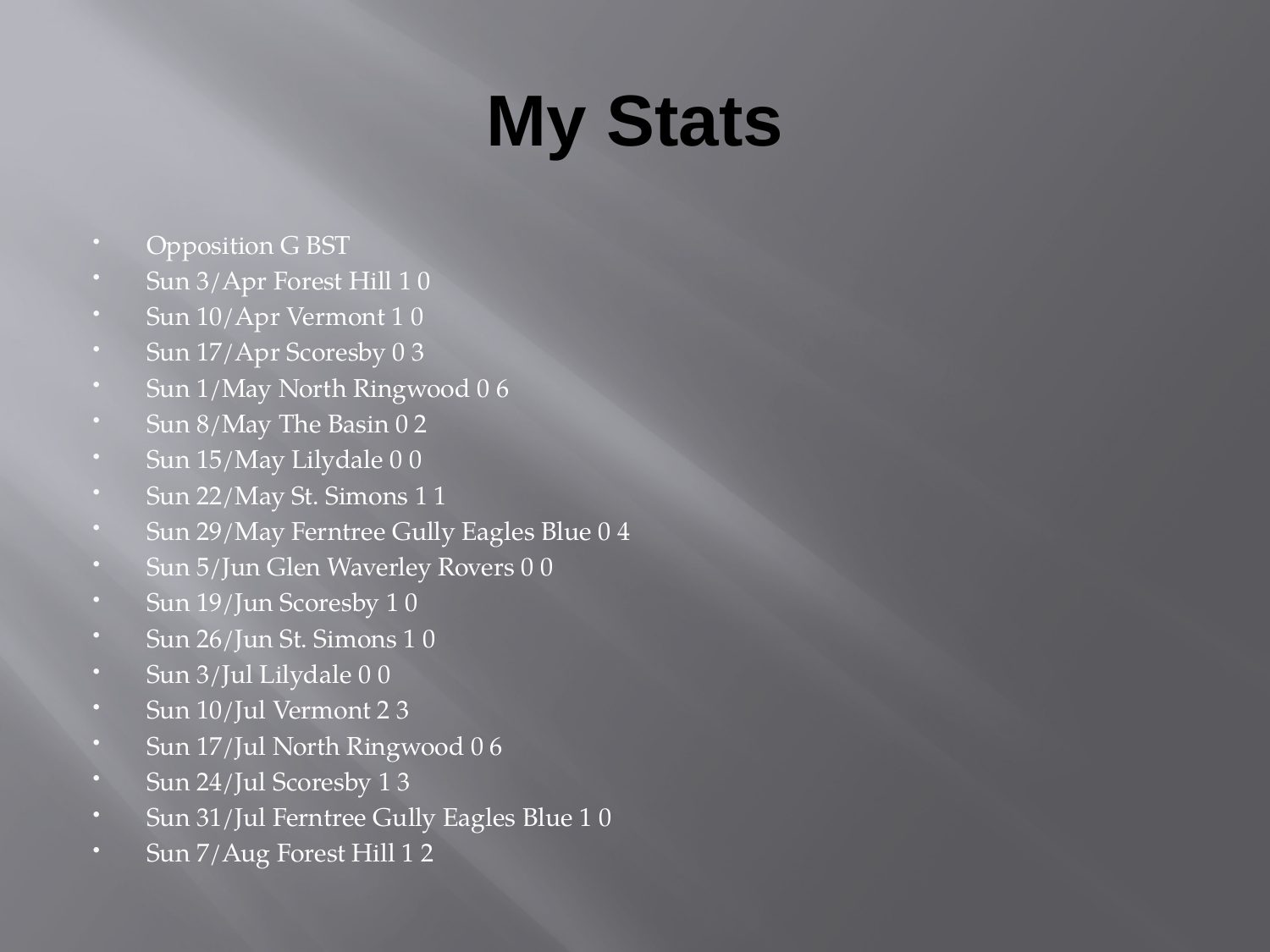

# My Stats
Opposition G BST
Sun 3/Apr Forest Hill 1 0
Sun 10/Apr Vermont 1 0
Sun 17/Apr Scoresby 0 3
Sun 1/May North Ringwood 0 6
Sun 8/May The Basin 0 2
Sun 15/May Lilydale 0 0
Sun 22/May St. Simons 1 1
Sun 29/May Ferntree Gully Eagles Blue 0 4
Sun 5/Jun Glen Waverley Rovers 0 0
Sun 19/Jun Scoresby 1 0
Sun 26/Jun St. Simons 1 0
Sun 3/Jul Lilydale 0 0
Sun 10/Jul Vermont 2 3
Sun 17/Jul North Ringwood 0 6
Sun 24/Jul Scoresby 1 3
Sun 31/Jul Ferntree Gully Eagles Blue 1 0
Sun 7/Aug Forest Hill 1 2